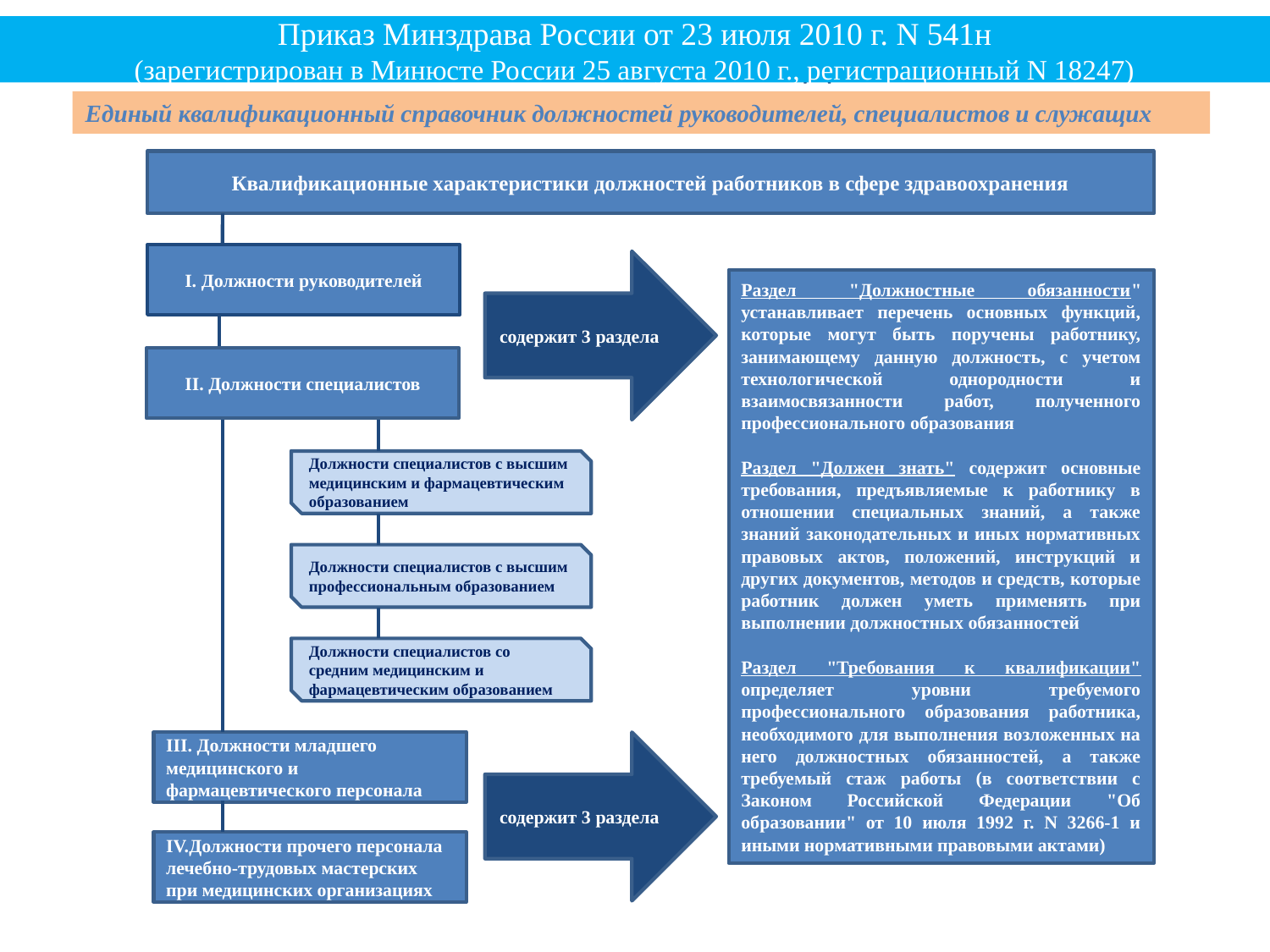

Приказ Минздрава России от 23 июля 2010 г. N 541н
(зарегистрирован в Минюсте России 25 августа 2010 г., регистрационный N 18247)
# ХАРАКТЕРИСТИКА СИСТЕМЫ ЗДРАВООХРАНЕНИЯ
Единый квалификационный справочник должностей руководителей, специалистов и служащих
Квалификационные характеристики должностей работников в сфере здравоохранения
I. Должности руководителей
содержит 3 раздела
Раздел "Должностные обязанности" устанавливает перечень основных функций, которые могут быть поручены работнику, занимающему данную должность, с учетом технологической однородности и взаимосвязанности работ, полученного профессионального образования

Раздел "Должен знать" содержит основные требования, предъявляемые к работнику в отношении специальных знаний, а также знаний законодательных и иных нормативных правовых актов, положений, инструкций и других документов, методов и средств, которые работник должен уметь применять при выполнении должностных обязанностей

Раздел "Требования к квалификации" определяет уровни требуемого профессионального образования работника, необходимого для выполнения возложенных на него должностных обязанностей, а также требуемый стаж работы (в соответствии с Законом Российской Федерации "Об образовании" от 10 июля 1992 г. N 3266-1 и иными нормативными правовыми актами)
II. Должности специалистов
Должности специалистов с высшим медицинским и фармацевтическим образованием
Должности специалистов с высшим профессиональным образованием
Должности специалистов со средним медицинским и фармацевтическим образованием
III. Должности младшего медицинского и фармацевтического персонала
содержит 3 раздела
IV.Должности прочего персонала лечебно-трудовых мастерских при медицинских организациях